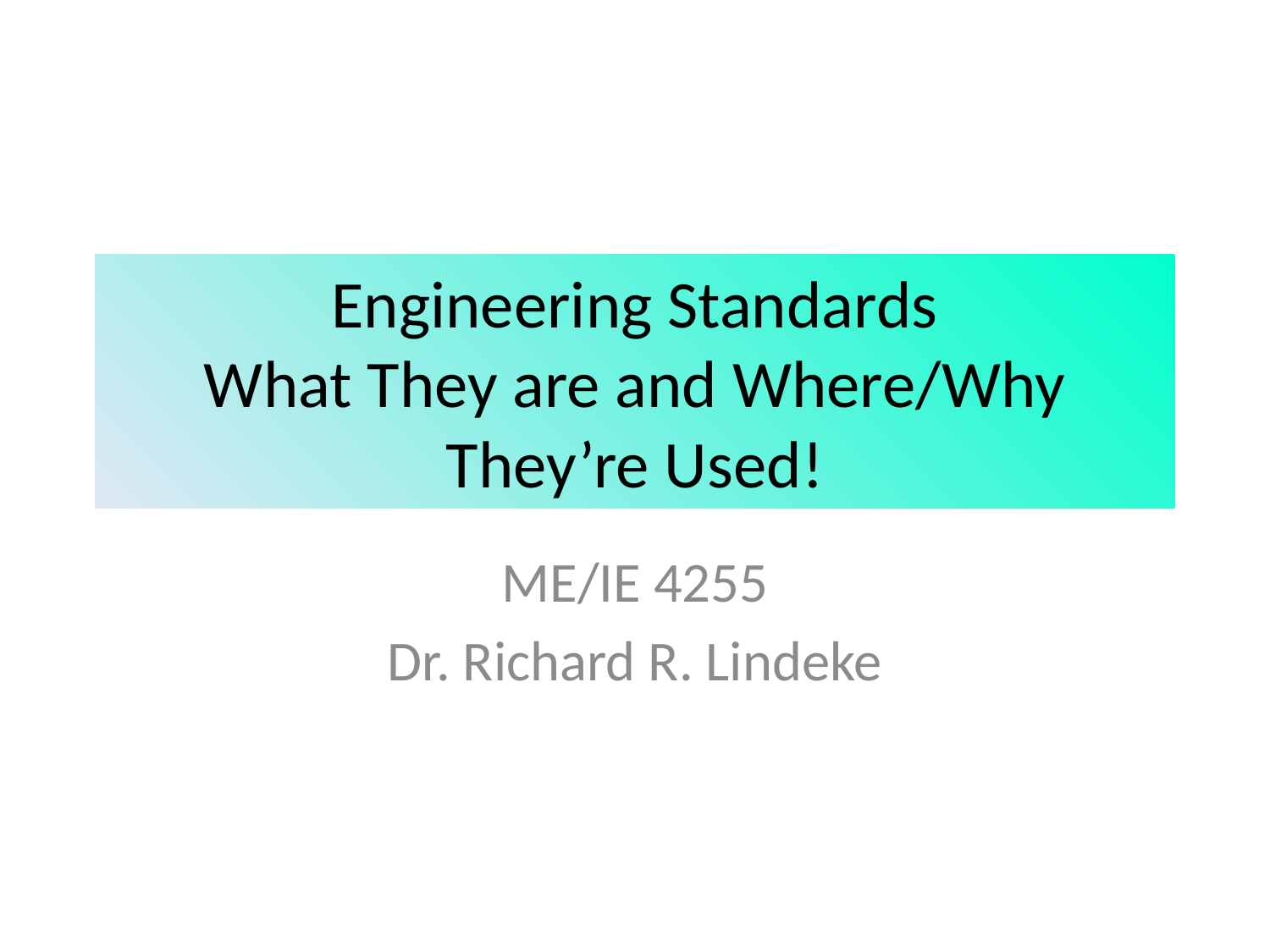

# Engineering Standards What They are and Where/Why They’re Used!
ME/IE 4255
Dr. Richard R. Lindeke